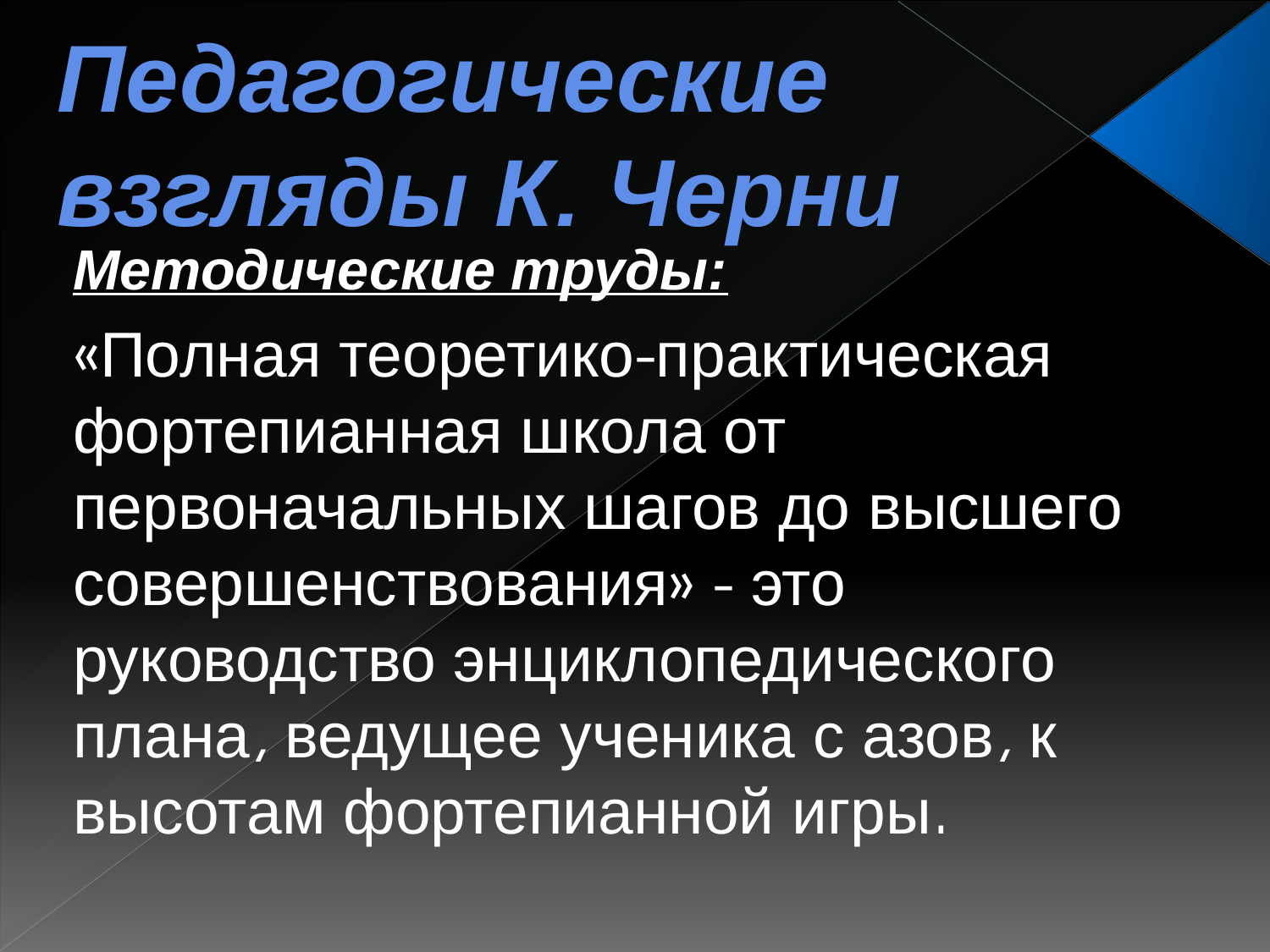

# Педагогические взгляды К. Черни
Методические труды:
«Полная теоретико-практическая фортепианная школа от первоначальных шагов до высшего совершенствования» - это руководство энциклопедического плана, ведущее ученика с азов, к высотам фортепианной игры.